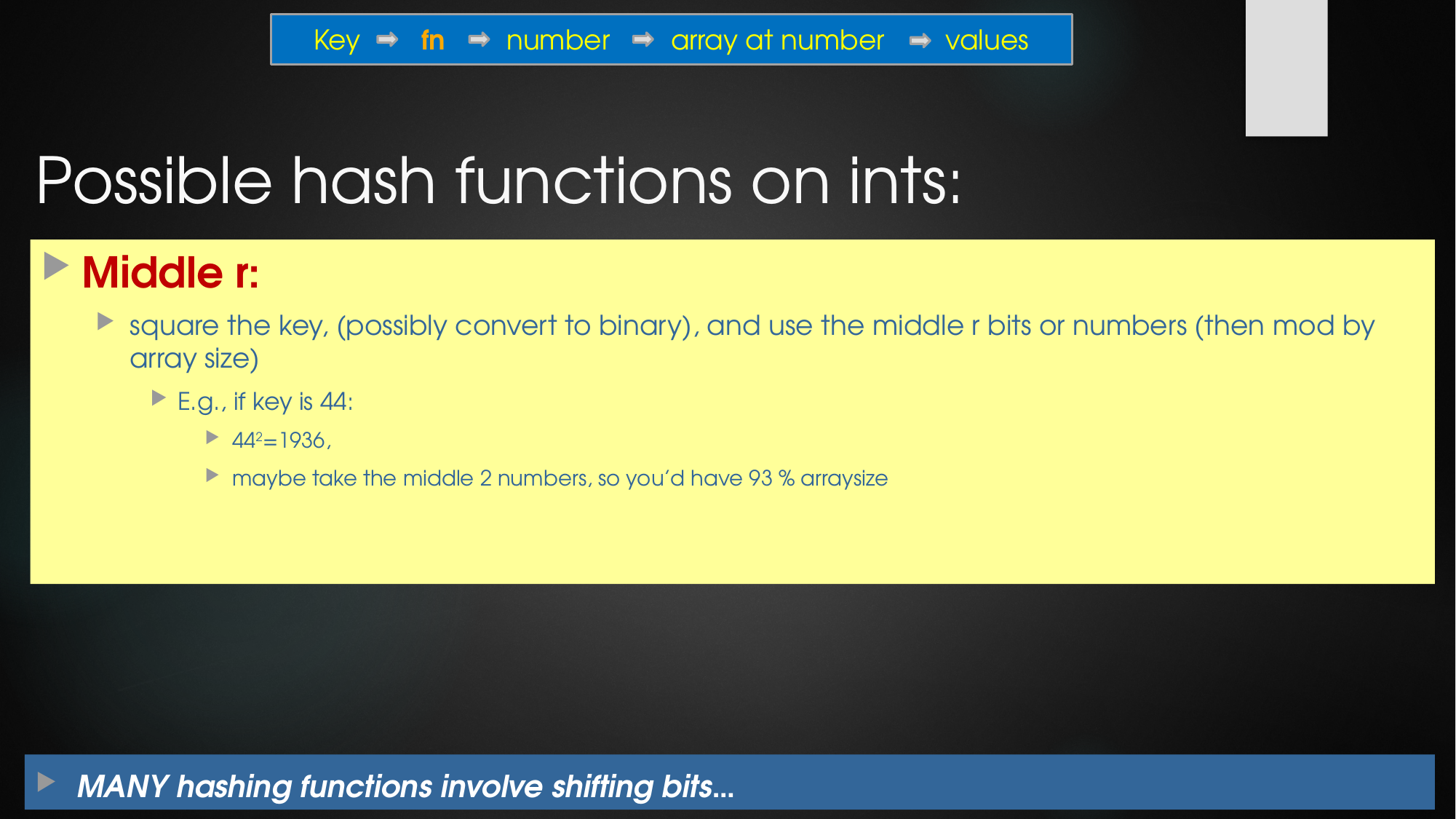

Key        fn        number        array at number        values

# Possible hash functions on ints:
Middle r:
square the key, (possibly convert to binary), and use the middle r bits or numbers (then mod by array size)
E.g., if key is 44:
442=1936,
maybe take the middle 2 numbers, so you’d have 93 % arraysize

MANY hashing functions involve shifting bits…